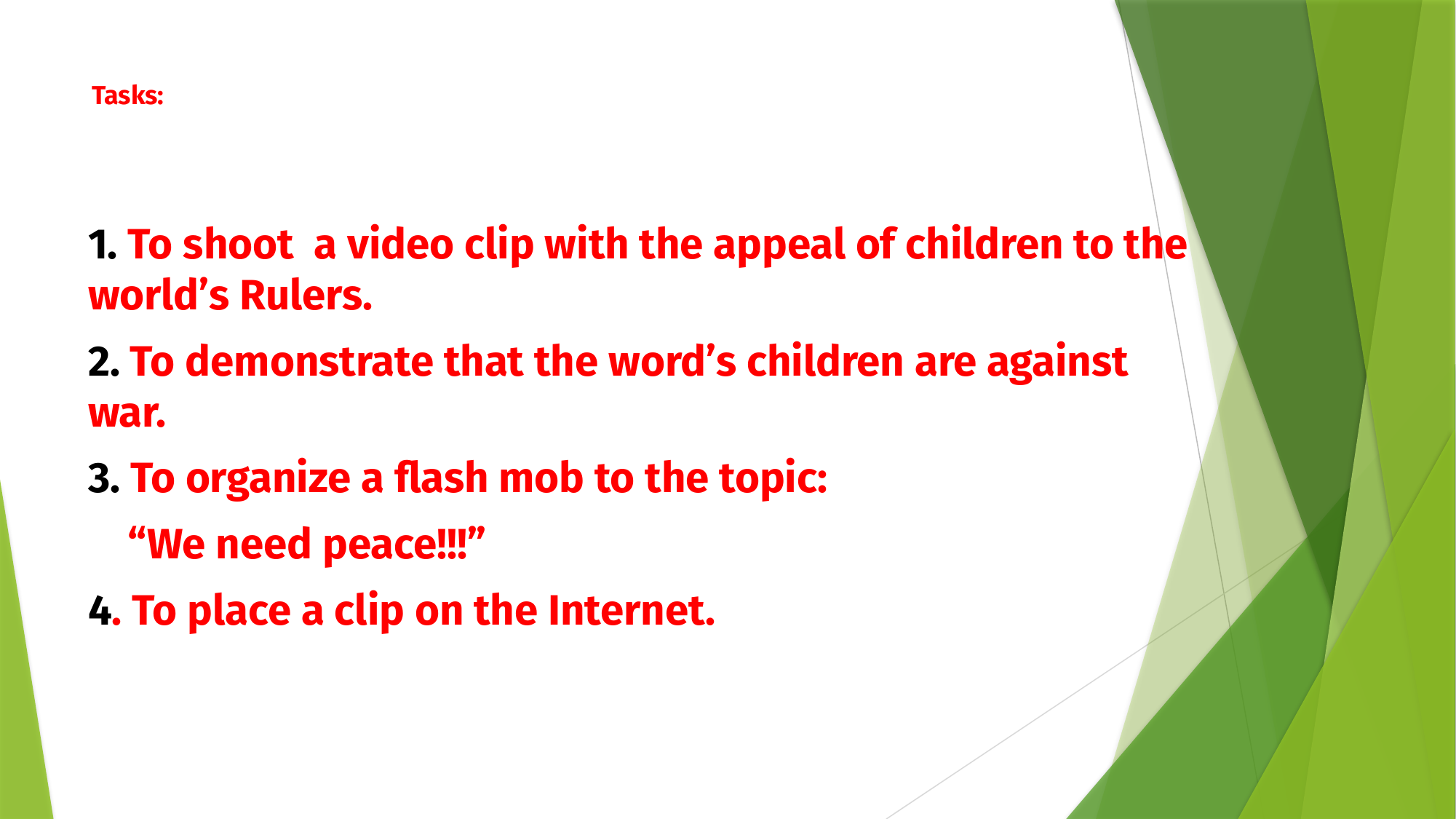

# Tasks:
1. To shoot  a video clip with the appeal of children to the world’s Rulers.
2. To demonstrate that the word’s children are against war.
3. To organize a flash mob to the topic:
    “We need peace!!!”
4. To place a clip on the Internet.